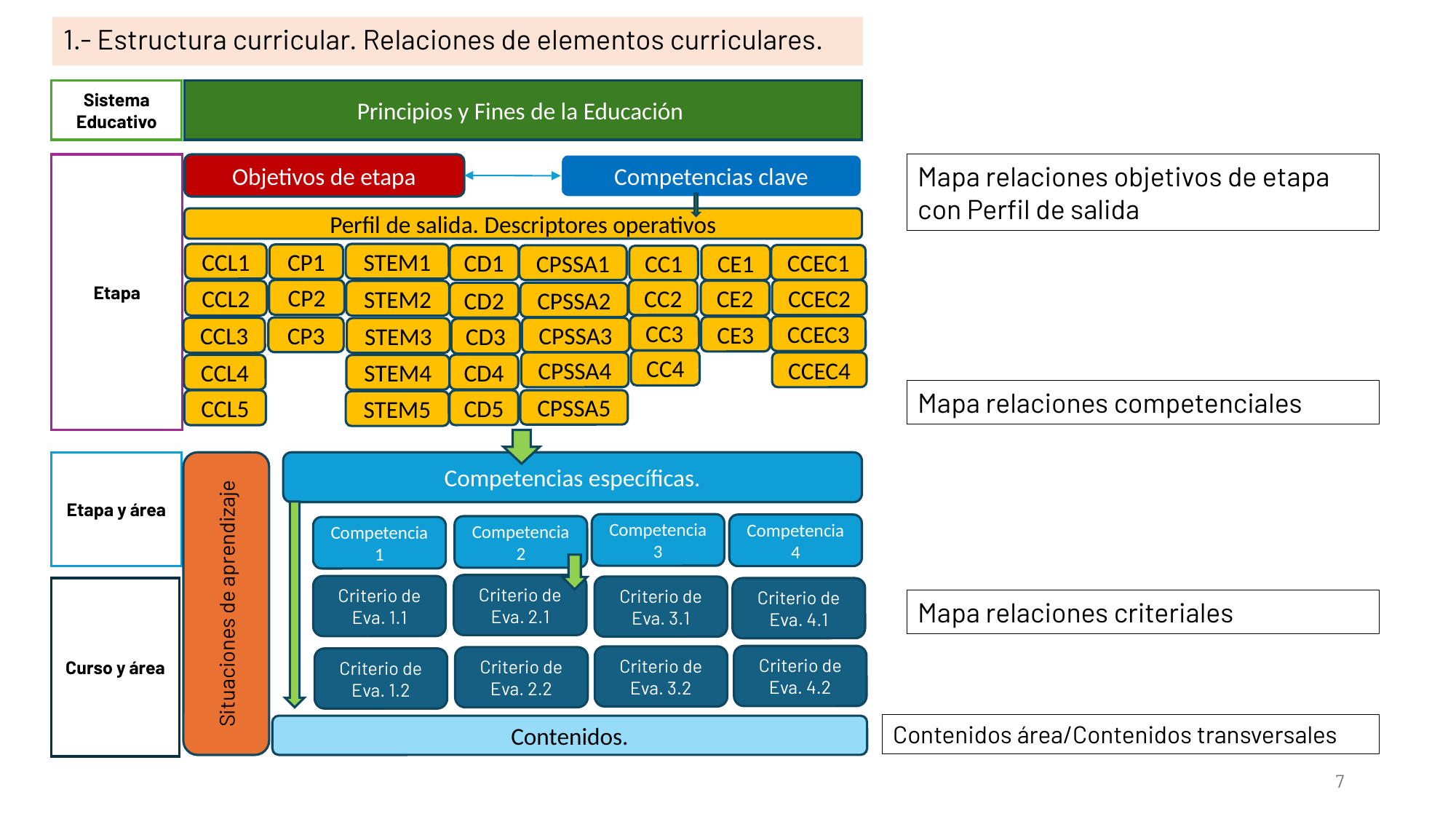

1.- Estructura curricular. Relaciones de elementos curriculares.
Sistema Educativo
Principios y Fines de la Educación
Etapa
Competencias clave
Mapa relaciones objetivos de etapa con Perfil de salida
Objetivos de etapa

Perfil de salida. Descriptores operativos
STEM1
CCL1
CP1
CCEC1
CD1
CE1
CPSSA1
CC1
CP2
CC2
CCEC2
CE2
CCL2
STEM2
CPSSA2
CD2
CC3
CCEC3
CE3
CP3
CPSSA3
CCL3
STEM3
CD3
CC4
CCEC4
CPSSA4
CD4
CCL4
STEM4
Mapa relaciones competenciales
CPSSA5
CD5
CCL5
STEM5

Situaciones de aprendizaje
Competencias específicas.
Etapa y área

Competencia 3
Competencia 4
Competencia 2
Competencia 1

Criterio de Eva. 2.1
Criterio de Eva. 1.1
Criterio de Eva. 3.1
Curso y área
Criterio de Eva. 4.1
Mapa relaciones criteriales
Criterio de Eva. 4.2
Criterio de Eva. 3.2
Criterio de Eva. 2.2
Criterio de Eva. 1.2
Contenidos área/Contenidos transversales
Contenidos.
7